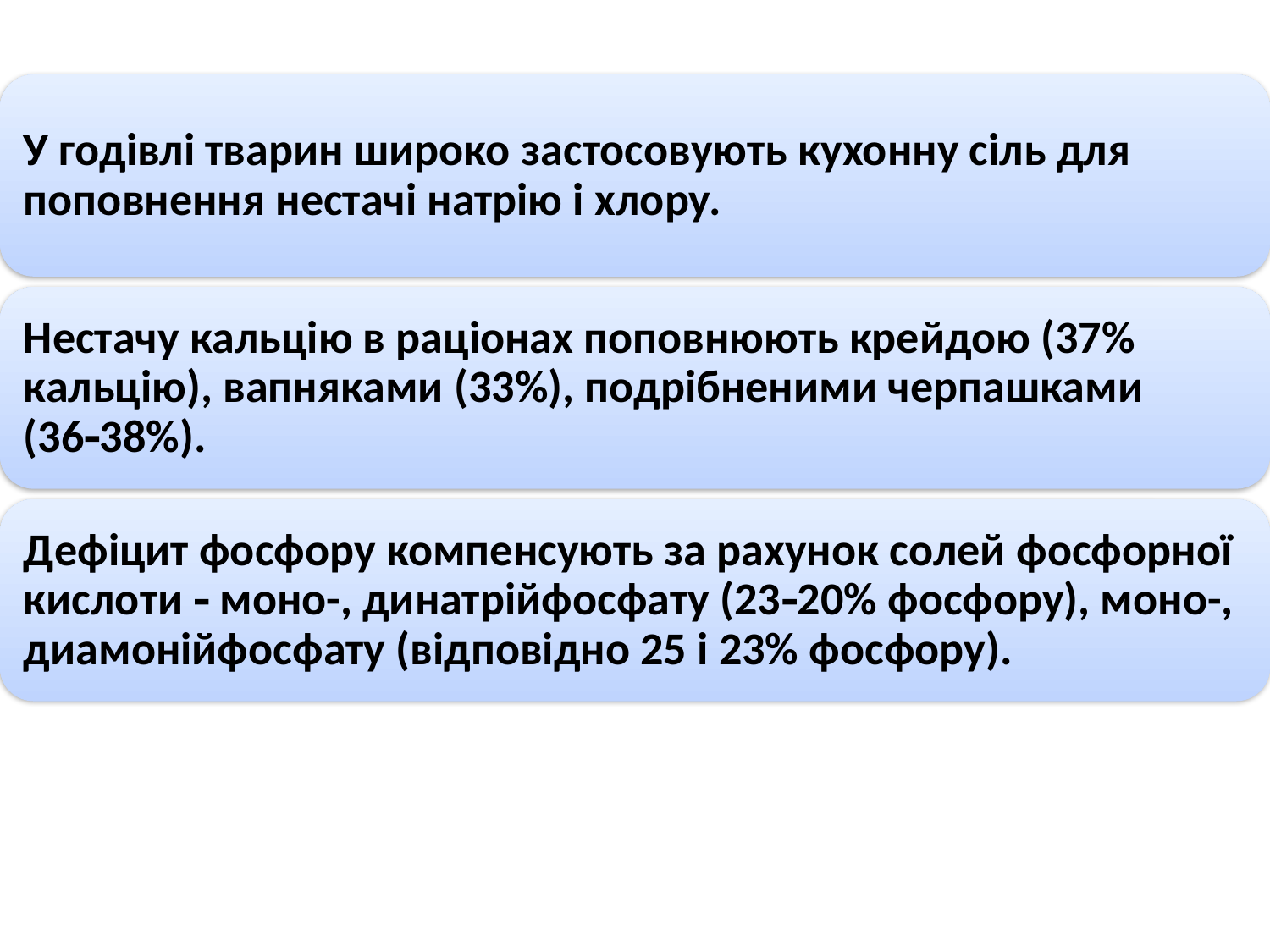

У годівлі тварин широко застосовують кухонну сіль для поповнення нестачі натрію і хлору.
Нестачу кальцію в раціонах поповнюють крейдою (37% кальцію), вапняками (33%), подрібненими черпашками (36−38%).
Дефіцит фосфору компенсують за рахунок солей фосфорної кислоти − моно-, динатрійфосфату (23−20% фосфору), моно-, диамонійфосфату (відповідно 25 і 23% фосфору).